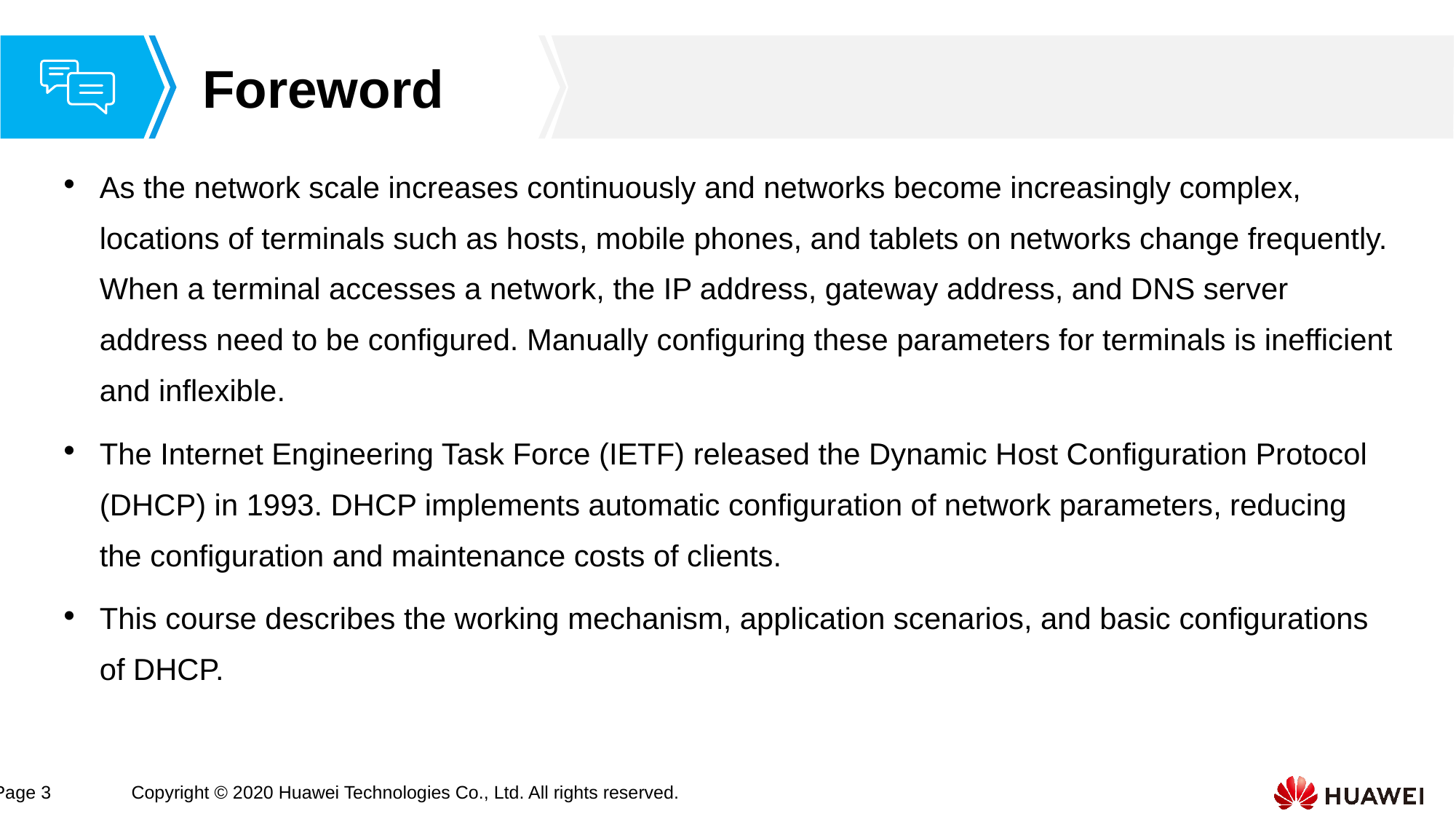

As the network scale increases continuously and networks become increasingly complex, locations of terminals such as hosts, mobile phones, and tablets on networks change frequently. When a terminal accesses a network, the IP address, gateway address, and DNS server address need to be configured. Manually configuring these parameters for terminals is inefficient and inflexible.
The Internet Engineering Task Force (IETF) released the Dynamic Host Configuration Protocol (DHCP) in 1993. DHCP implements automatic configuration of network parameters, reducing the configuration and maintenance costs of clients.
This course describes the working mechanism, application scenarios, and basic configurations of DHCP.